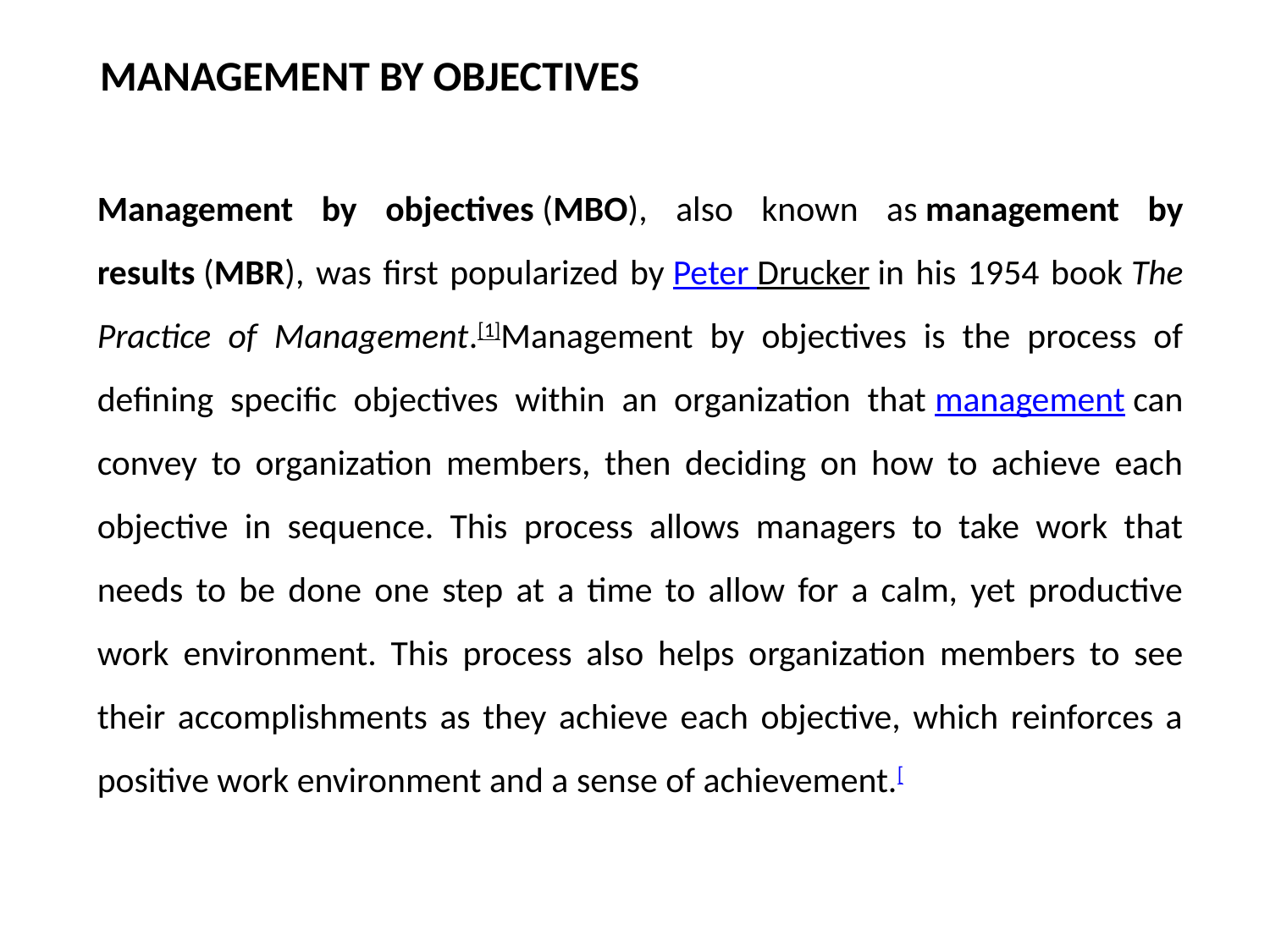

MANAGEMENT BY OBJECTIVES
Management by objectives (MBO), also known as management by results (MBR), was first popularized by Peter Drucker in his 1954 book The Practice of Management.[1]Management by objectives is the process of defining specific objectives within an organization that management can convey to organization members, then deciding on how to achieve each objective in sequence. This process allows managers to take work that needs to be done one step at a time to allow for a calm, yet productive work environment. This process also helps organization members to see their accomplishments as they achieve each objective, which reinforces a positive work environment and a sense of achievement.[